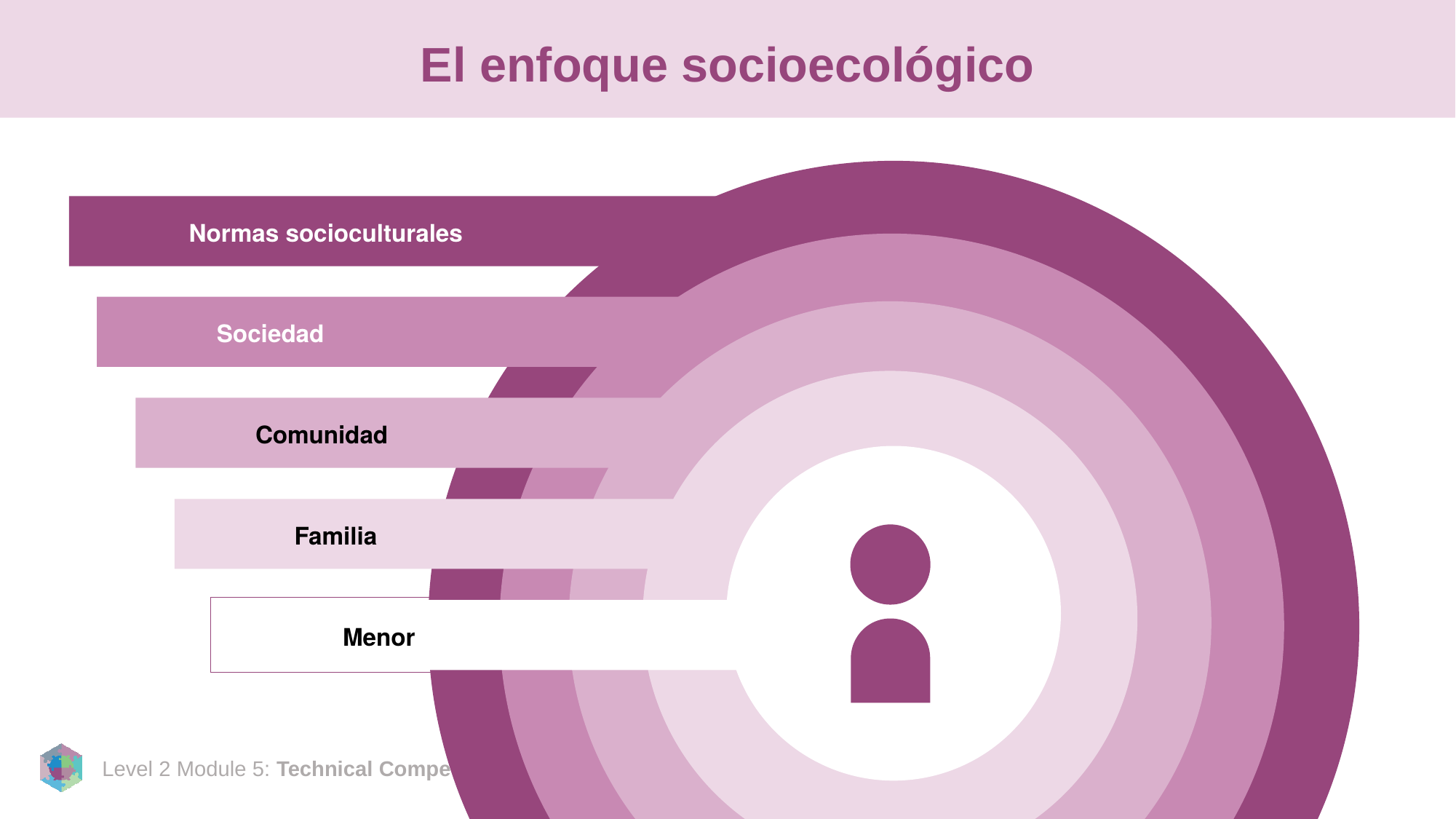

# El enfoque socioecológico

	Normas socioculturales

	Sociedad

	Comunidad

	Familia

Niño
	Menor